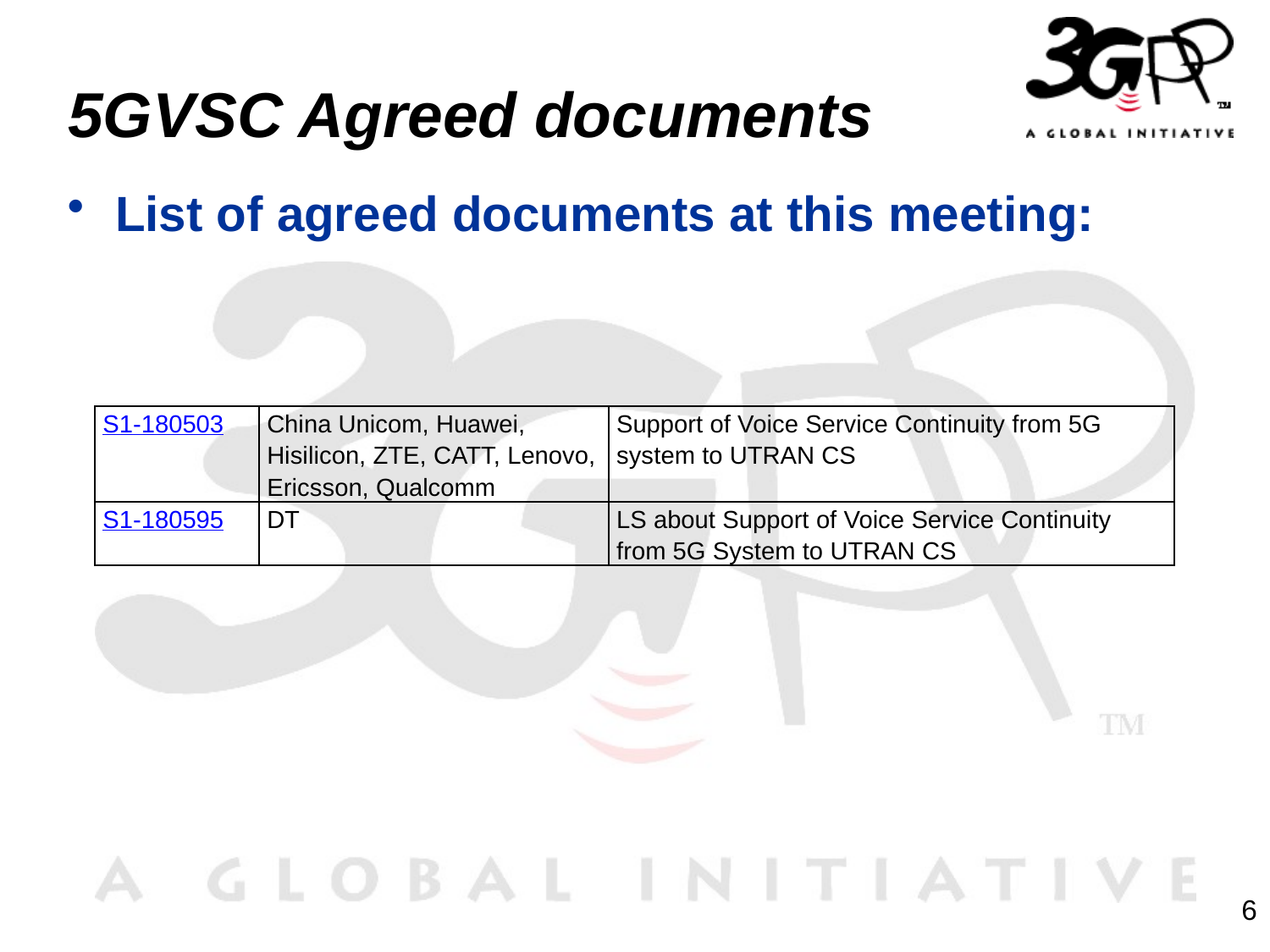

# 5GVSC Agreed documents
List of agreed documents at this meeting:

| S1-180503 | China Unicom, Huawei, Hisilicon, ZTE, CATT, Lenovo, Ericsson, Qualcomm | Support of Voice Service Continuity from 5G system to UTRAN CS |
| --- | --- | --- |
| S1-180595 | DT | LS about Support of Voice Service Continuity from 5G System to UTRAN CS |
6